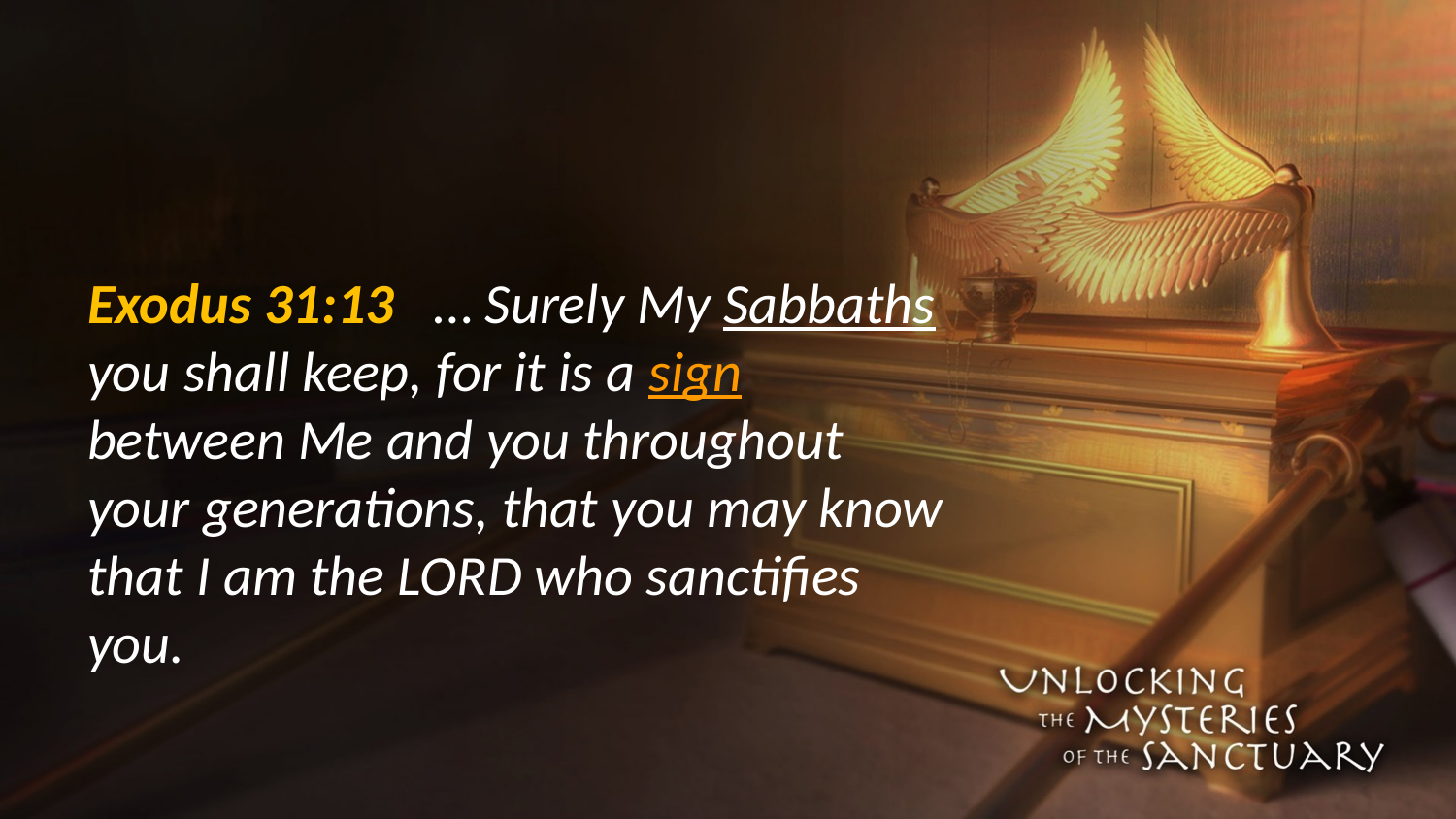

#

Exodus 31:13   … Surely My Sabbaths you shall keep, for it is a sign between Me and you throughout your generations, that you may know that I am the LORD who sanctifies you.